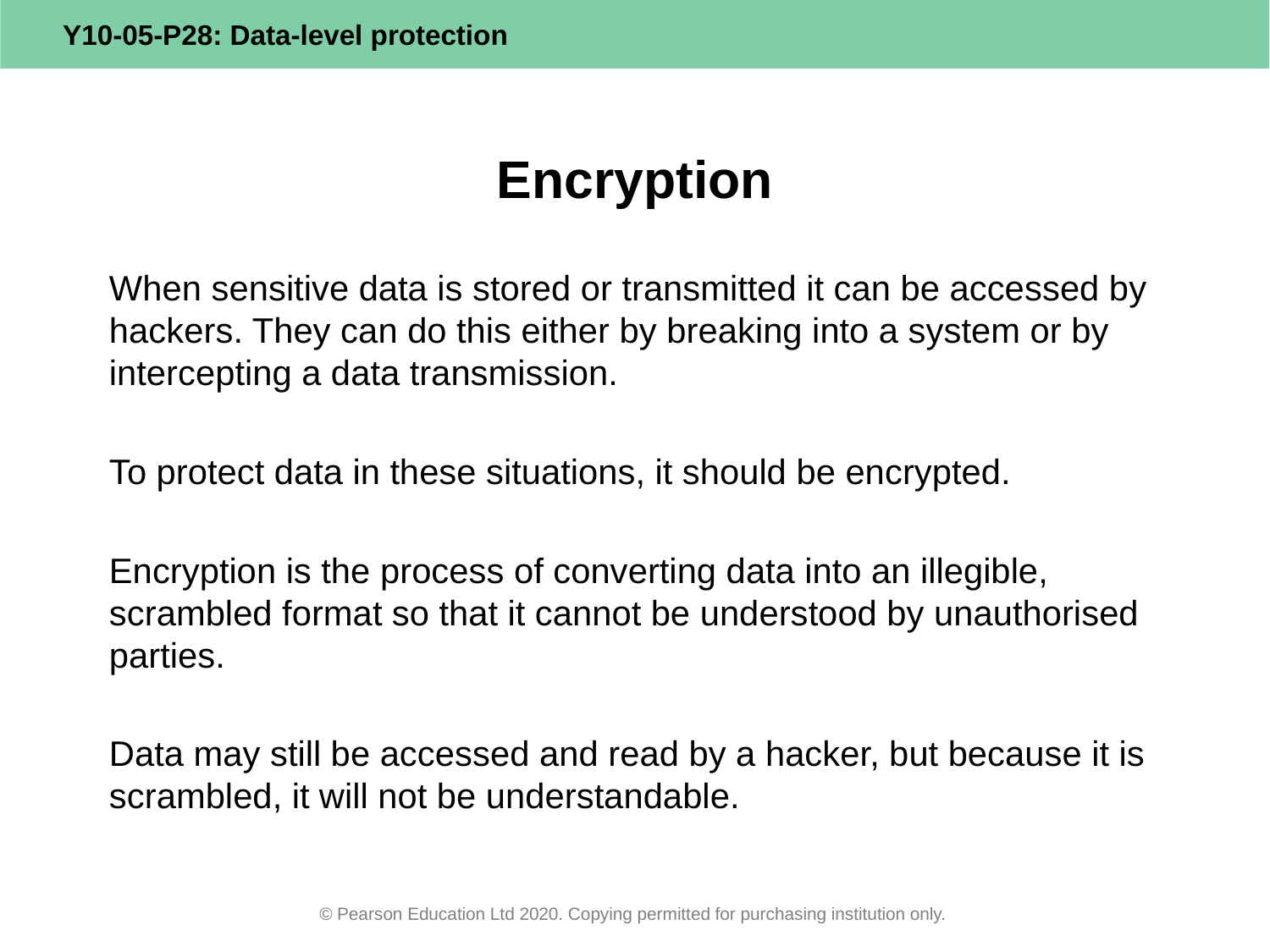

# Encryption
When sensitive data is stored or transmitted it can be accessed by hackers. They can do this either by breaking into a system or by intercepting a data transmission.

To protect data in these situations, it should be encrypted.

Encryption is the process of converting data into an illegible, scrambled format so that it cannot be understood by unauthorised parties.

Data may still be accessed and read by a hacker, but because it is scrambled, it will not be understandable.
© Pearson Education Ltd 2020. Copying permitted for purchasing institution only.